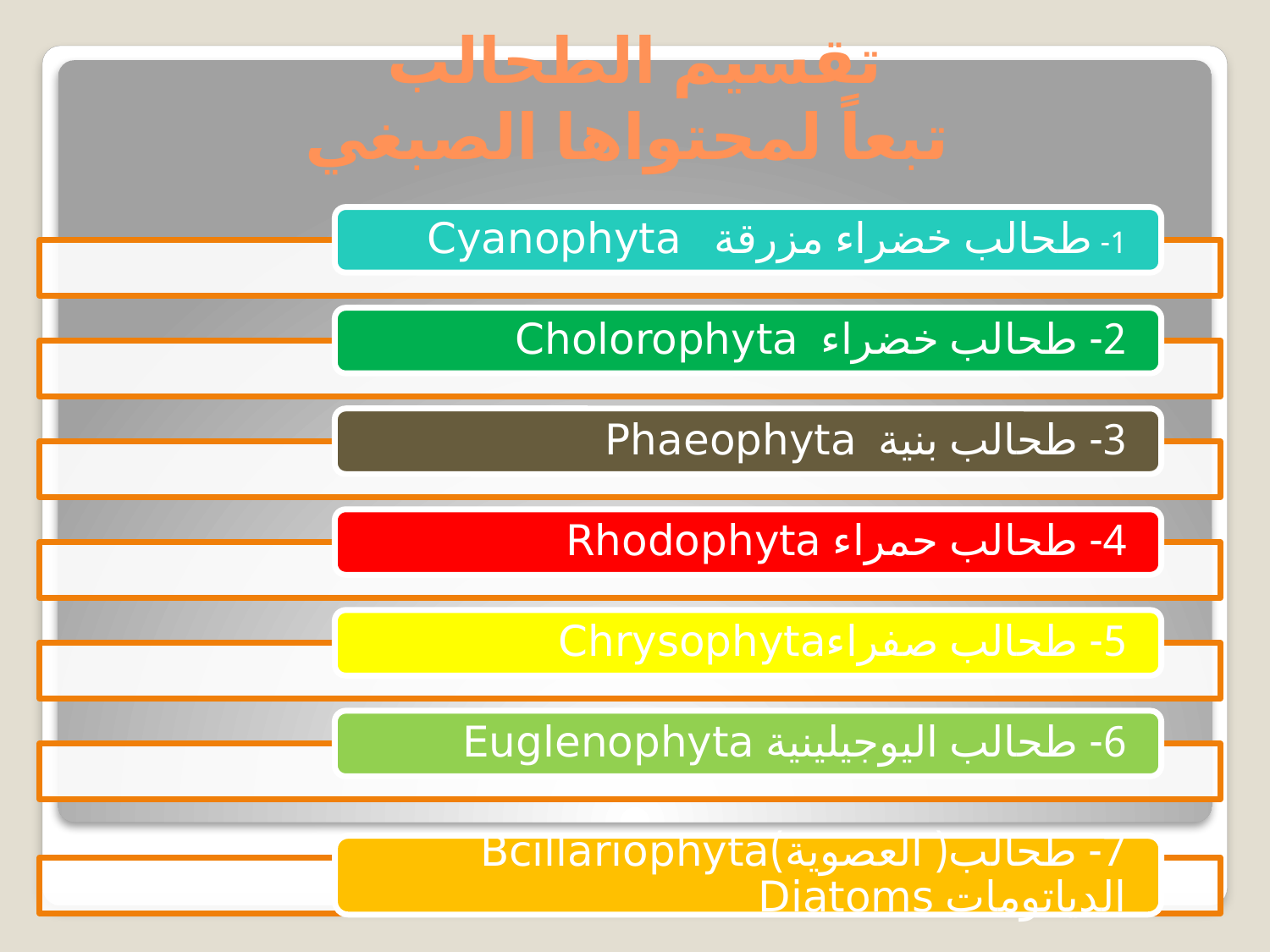

# تقسيم الطحالب تبعاً لمحتواها الصبغي
1- طحالب خضراء مزرقة   Cyanophyta
2- طحالب خضراء  Cholorophyta
3- طحالب بنية  Phaeophyta
4- طحالب حمراء Rhodophyta
5- طحالب صفراءChrysophyta
6- طحالب اليوجيلينية Euglenophyta
7- طحالب( العصوية)Bcillariophyta   الدياتومات Diatoms